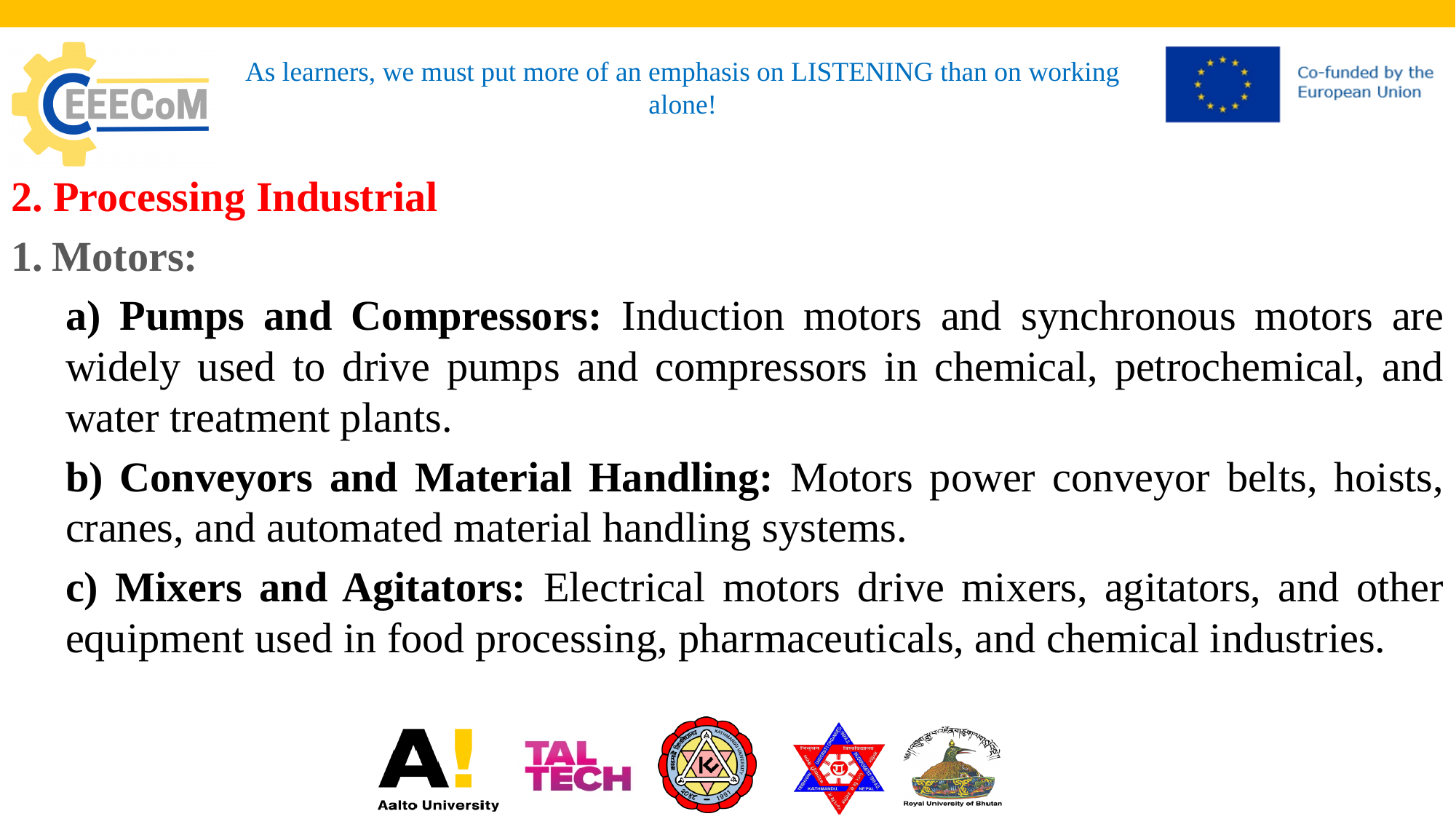

# As learners, we must put more of an emphasis on LISTENING than on working alone!
2. Processing Industrial
Motors:
a) Pumps and Compressors: Induction motors and synchronous motors are widely used to drive pumps and compressors in chemical, petrochemical, and water treatment plants.
b) Conveyors and Material Handling: Motors power conveyor belts, hoists, cranes, and automated material handling systems.
c) Mixers and Agitators: Electrical motors drive mixers, agitators, and other equipment used in food processing, pharmaceuticals, and chemical industries.